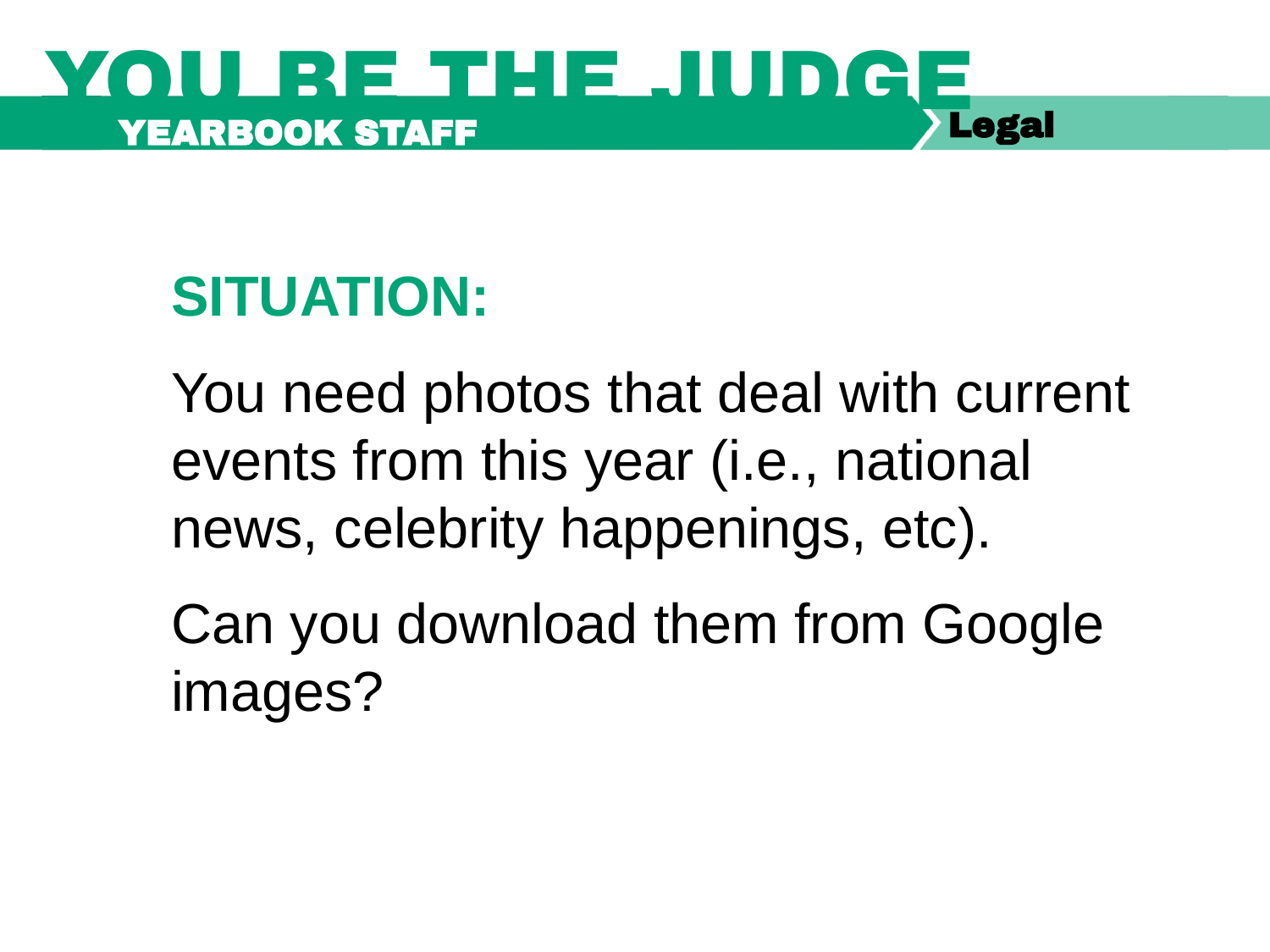

YOU BE THE JUDGE
YEARBOOK STAFF
SITUATION:
You need photos that deal with current events from this year (i.e., national news, celebrity happenings, etc).
Can you download them from Google images?